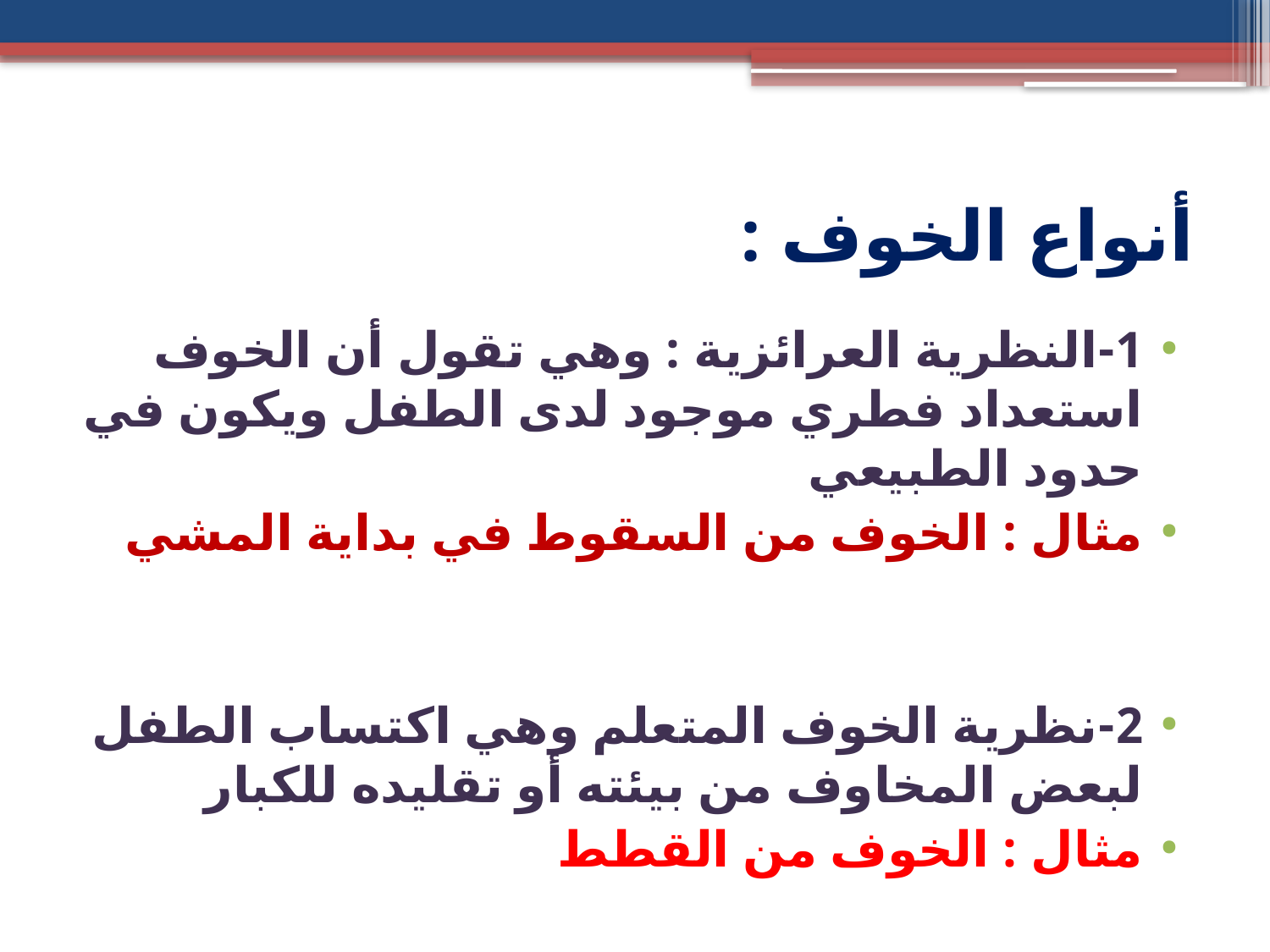

# أنواع الخوف :
1-النظرية العرائزية : وهي تقول أن الخوف استعداد فطري موجود لدى الطفل ويكون في حدود الطبيعي
مثال : الخوف من السقوط في بداية المشي

2-نظرية الخوف المتعلم وهي اكتساب الطفل لبعض المخاوف من بيئته أو تقليده للكبار
مثال : الخوف من القطط